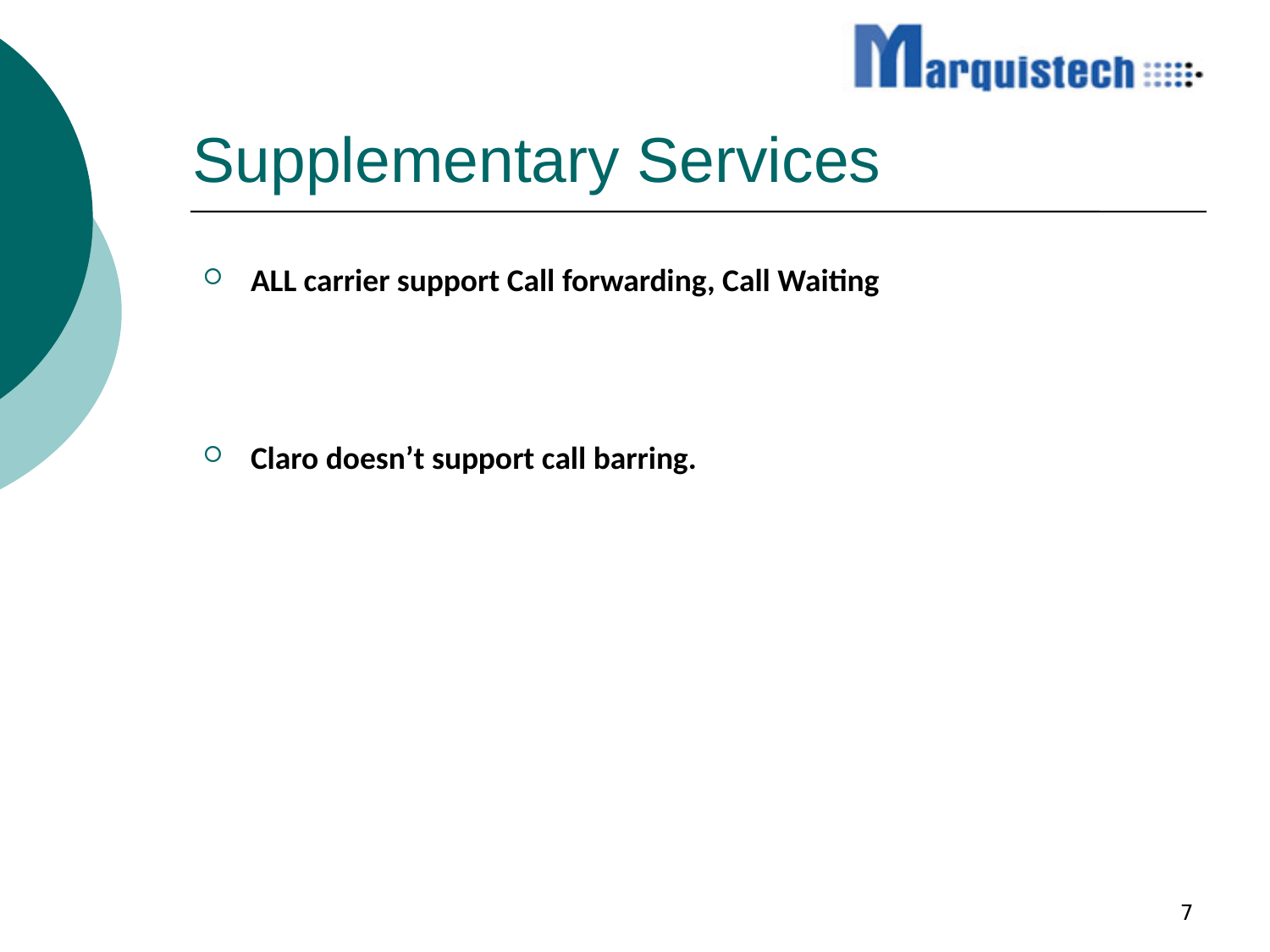

# Supplementary Services
ALL carrier support Call forwarding, Call Waiting

Claro doesn’t support call barring.

7